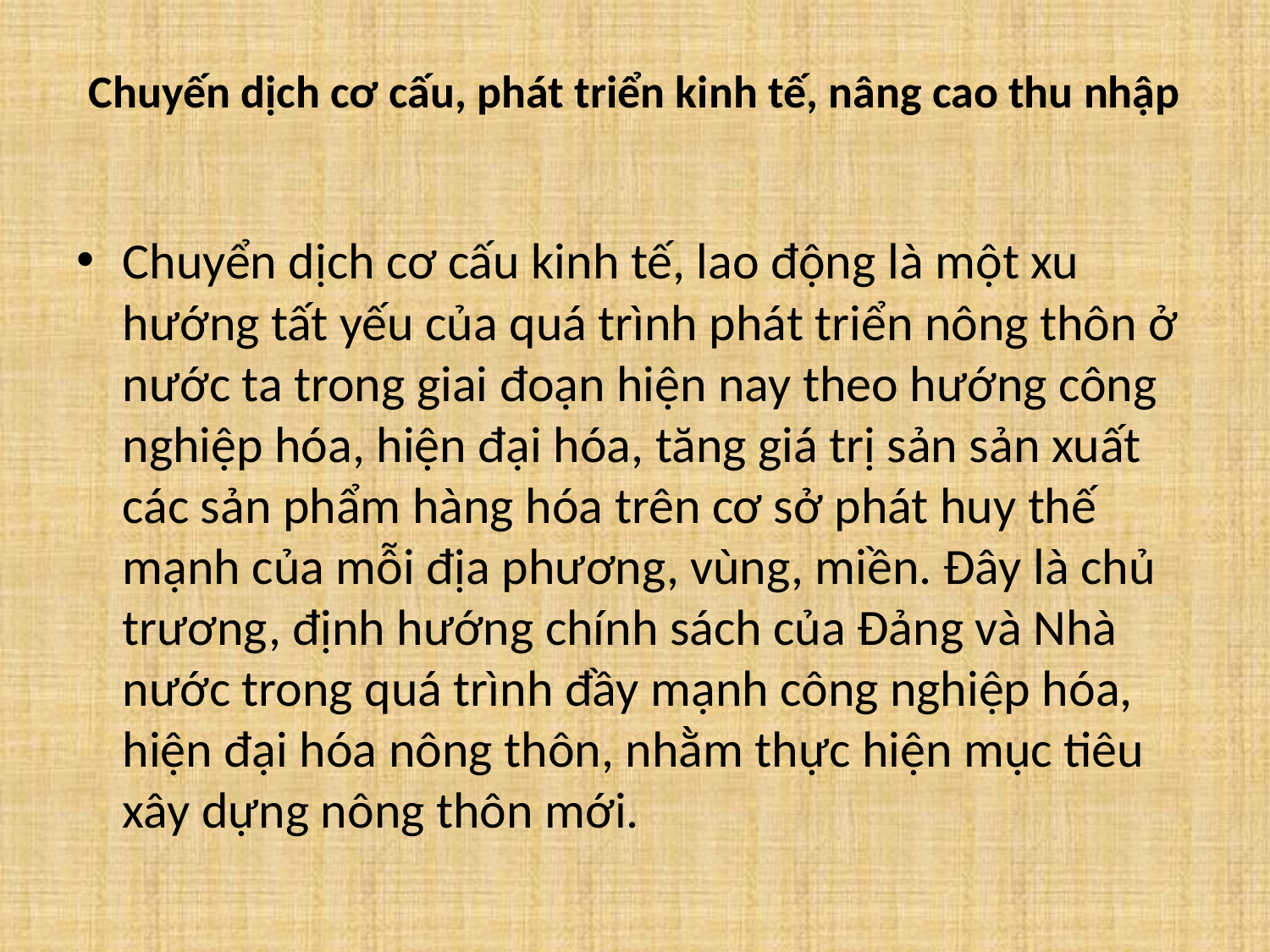

# Chuyến dịch cơ cấu, phát triển kinh tế, nâng cao thu nhập
Chuyển dịch cơ cấu kinh tế, lao động là một xu hướng tất yếu của quá trình phát triển nông thôn ở nước ta trong giai đoạn hiện nay theo hướng công nghiệp hóa, hiện đại hóa, tăng giá trị sản sản xuất các sản phẩm hàng hóa trên cơ sở phát huy thế mạnh của mỗi địa phương, vùng, miền. Đây là chủ trương, định hướng chính sách của Đảng và Nhà nước trong quá trình đầy mạnh công nghiệp hóa, hiện đại hóa nông thôn, nhằm thực hiện mục tiêu xây dựng nông thôn mới.